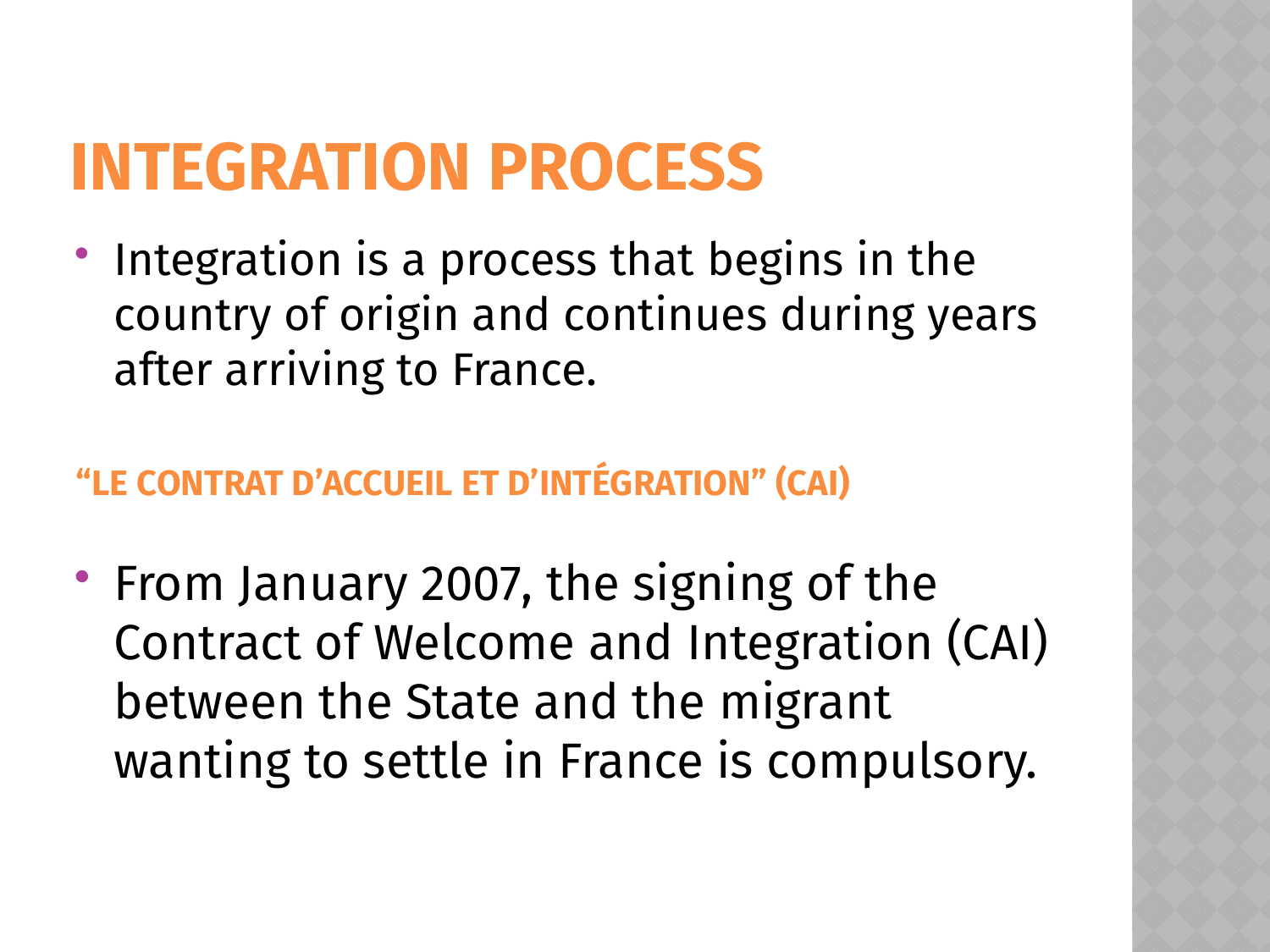

# Integration Process
Integration is a process that begins in the country of origin and continues during years after arriving to France.

“Le Contrat d’Accueil et d’Intégration” (CAI)

From January 2007, the signing of the Contract of Welcome and Integration (CAI) between the State and the migrant wanting to settle in France is compulsory.